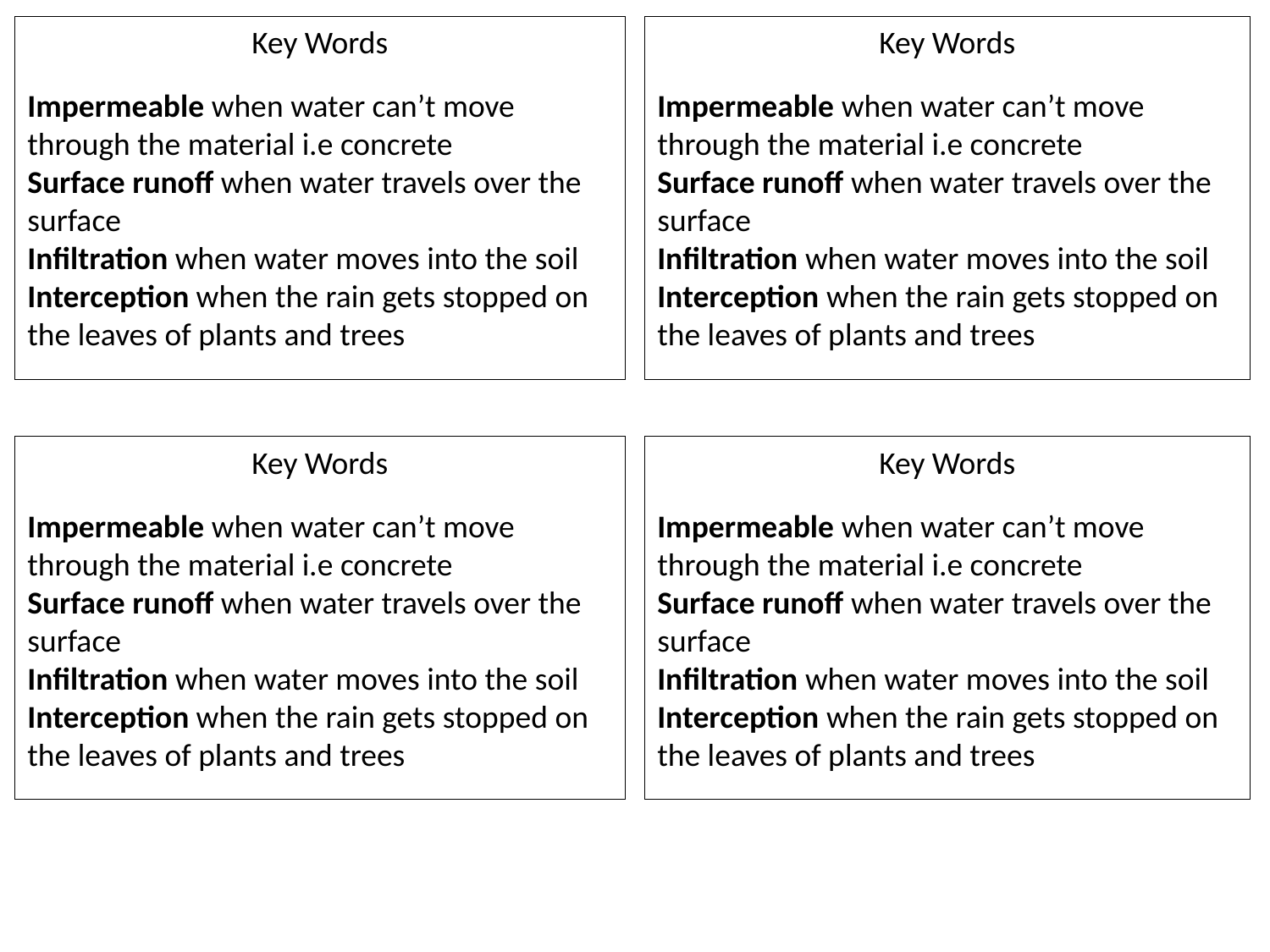

Key Words

Impermeable when water can’t move through the material i.e concrete
Surface runoff when water travels over the surface
Infiltration when water moves into the soil
Interception when the rain gets stopped on the leaves of plants and trees

Key Words

Impermeable when water can’t move through the material i.e concrete
Surface runoff when water travels over the surface
Infiltration when water moves into the soil
Interception when the rain gets stopped on the leaves of plants and trees

Key Words

Impermeable when water can’t move through the material i.e concrete
Surface runoff when water travels over the surface
Infiltration when water moves into the soil
Interception when the rain gets stopped on the leaves of plants and trees

Key Words

Impermeable when water can’t move through the material i.e concrete
Surface runoff when water travels over the surface
Infiltration when water moves into the soil
Interception when the rain gets stopped on the leaves of plants and trees